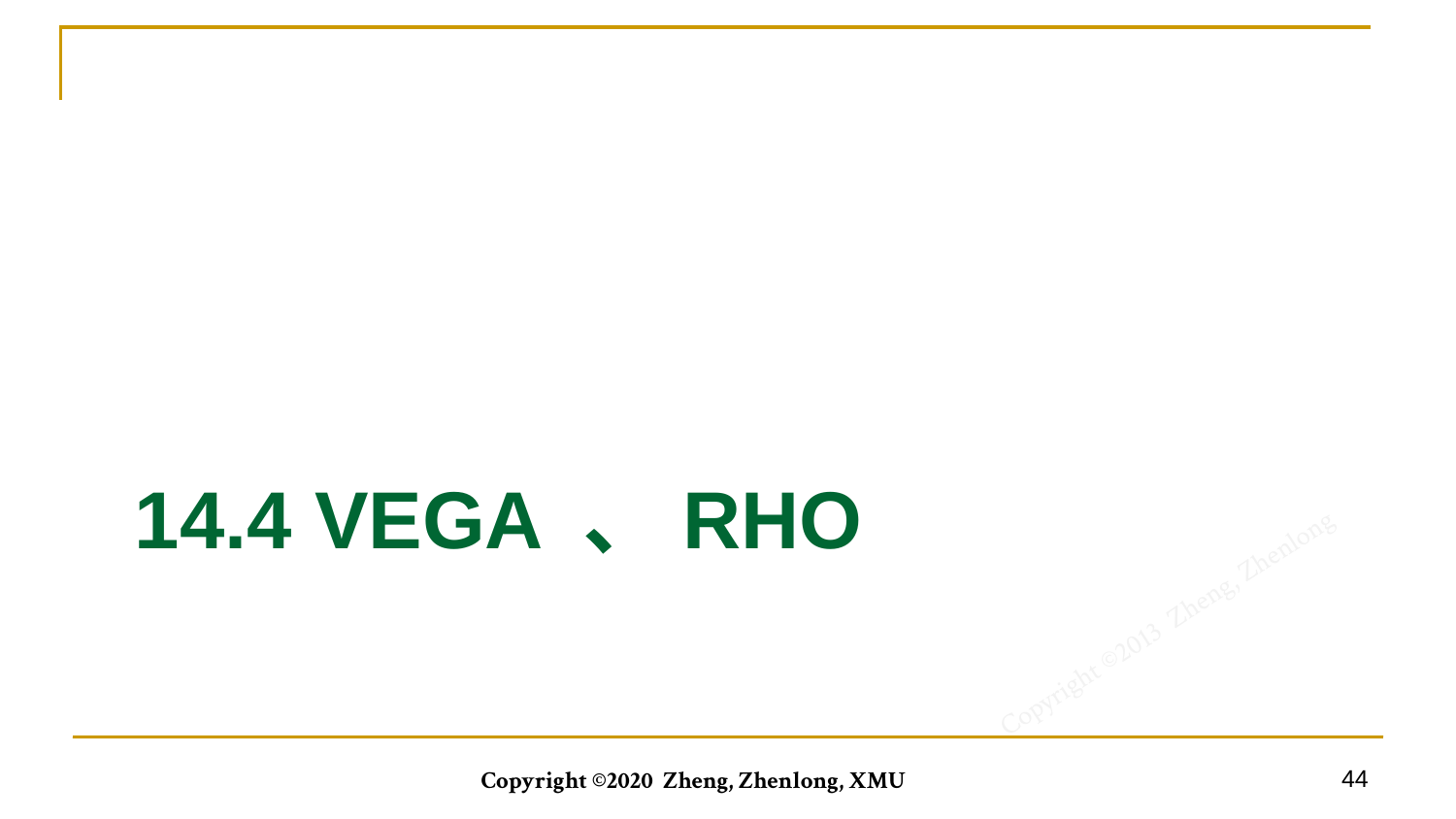

# 14.4 Vega 、Rho
44
Copyright ©2020  Zheng, Zhenlong, XMU